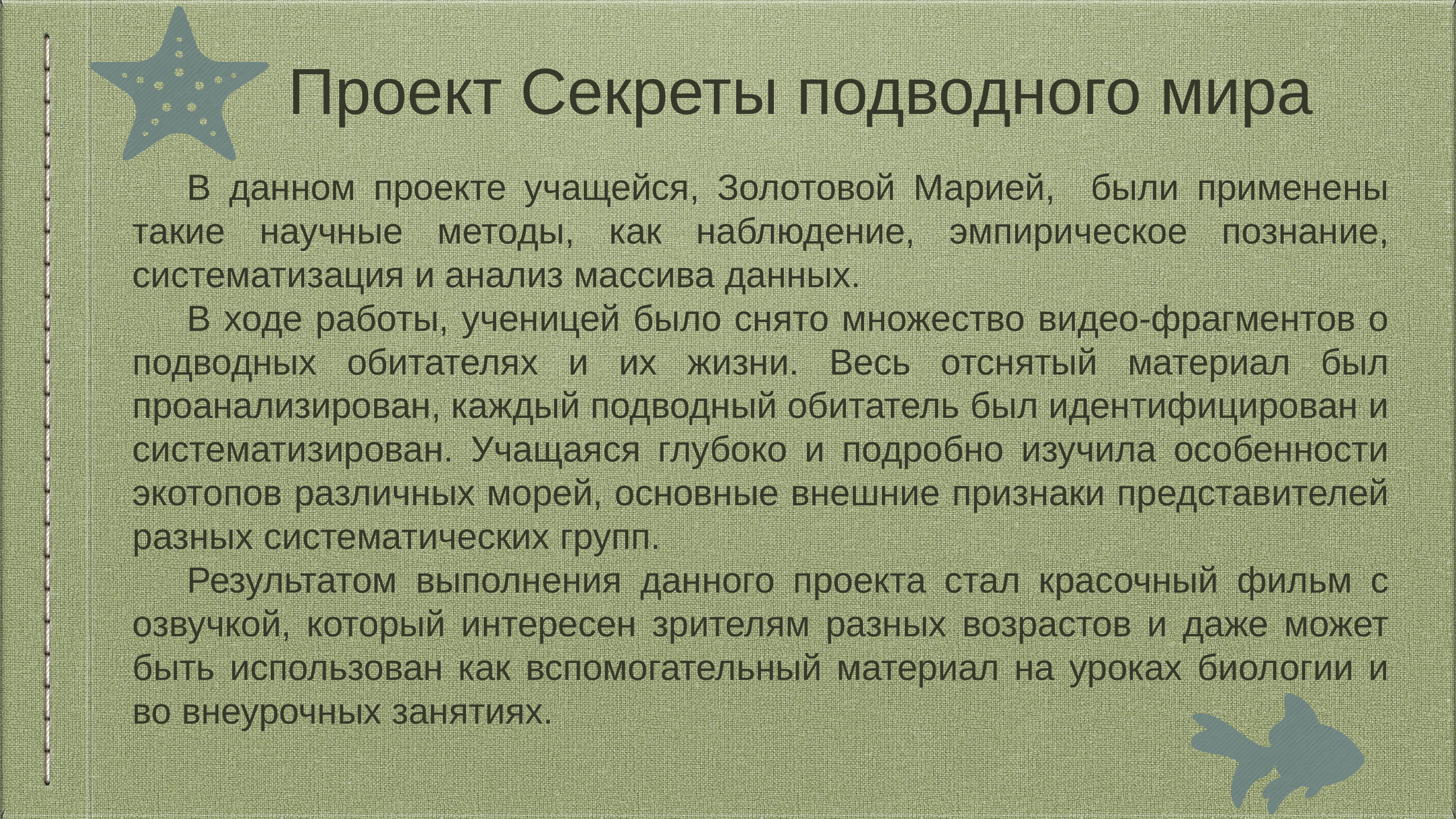

# Проект Секреты подводного мира

	В данном проекте учащейся, Золотовой Марией,  были применены такие научные методы, как наблюдение, эмпирическое познание, систематизация и анализ массива данных.
	В ходе работы, ученицей было снято множество видео-фрагментов о подводных обитателях и их жизни. Весь отснятый материал был проанализирован, каждый подводный обитатель был идентифицирован и систематизирован. Учащаяся глубоко и подробно изучила особенности экотопов различных морей, основные внешние признаки представителей разных систематических групп.
	Результатом выполнения данного проекта стал красочный фильм с озвучкой, который интересен зрителям разных возрастов и даже может быть использован как вспомогательный материал на уроках биологии и во внеурочных занятиях.